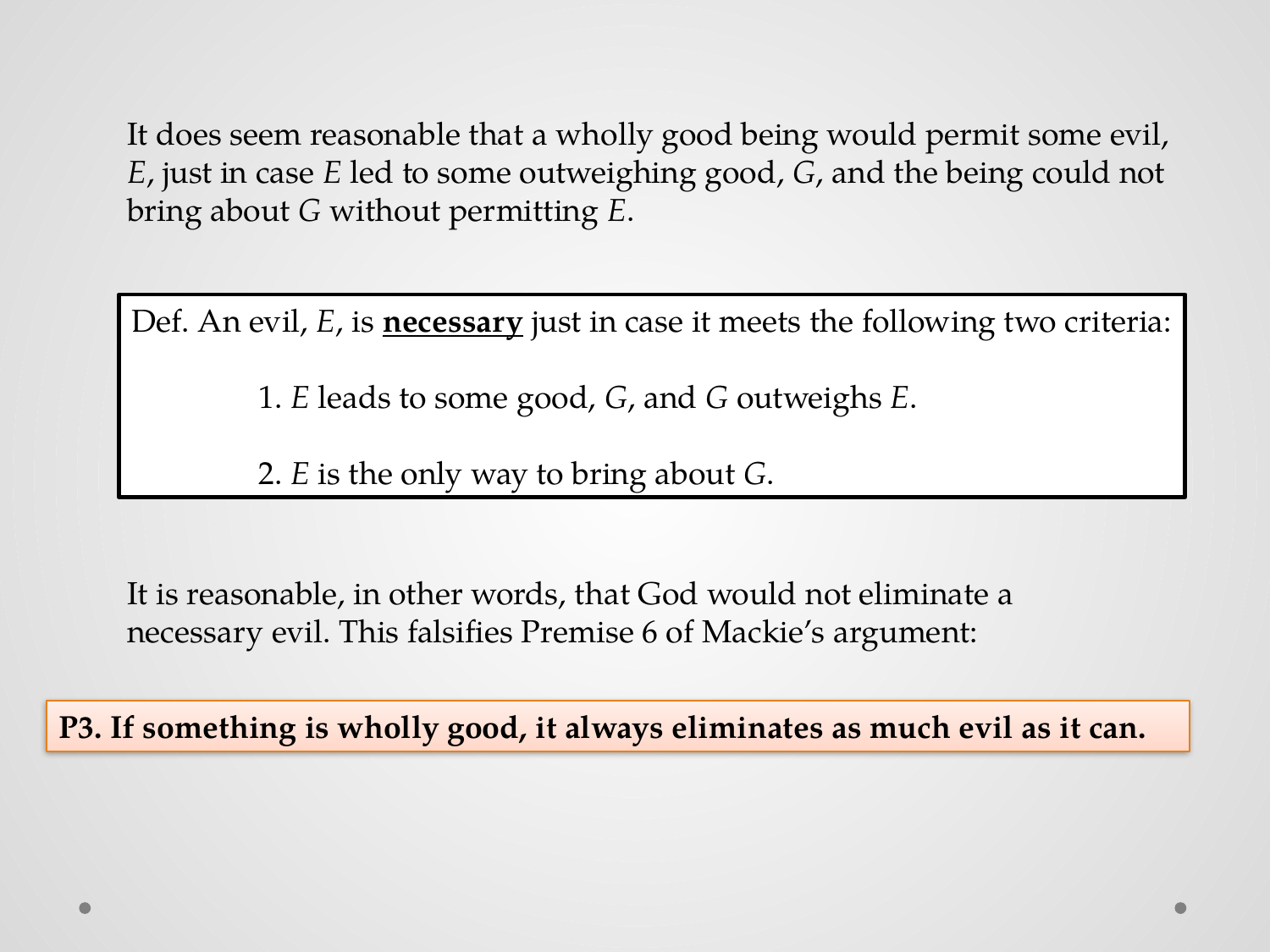

It does seem reasonable that a wholly good being would permit some evil, E, just in case E led to some outweighing good, G, and the being could not bring about G without permitting E.
Def. An evil, E, is necessary just in case it meets the following two criteria:

	1. E leads to some good, G, and G outweighs E.

	2. E is the only way to bring about G.
It is reasonable, in other words, that God would not eliminate a necessary evil. This falsifies Premise 6 of Mackie’s argument:
P3. If something is wholly good, it always eliminates as much evil as it can.